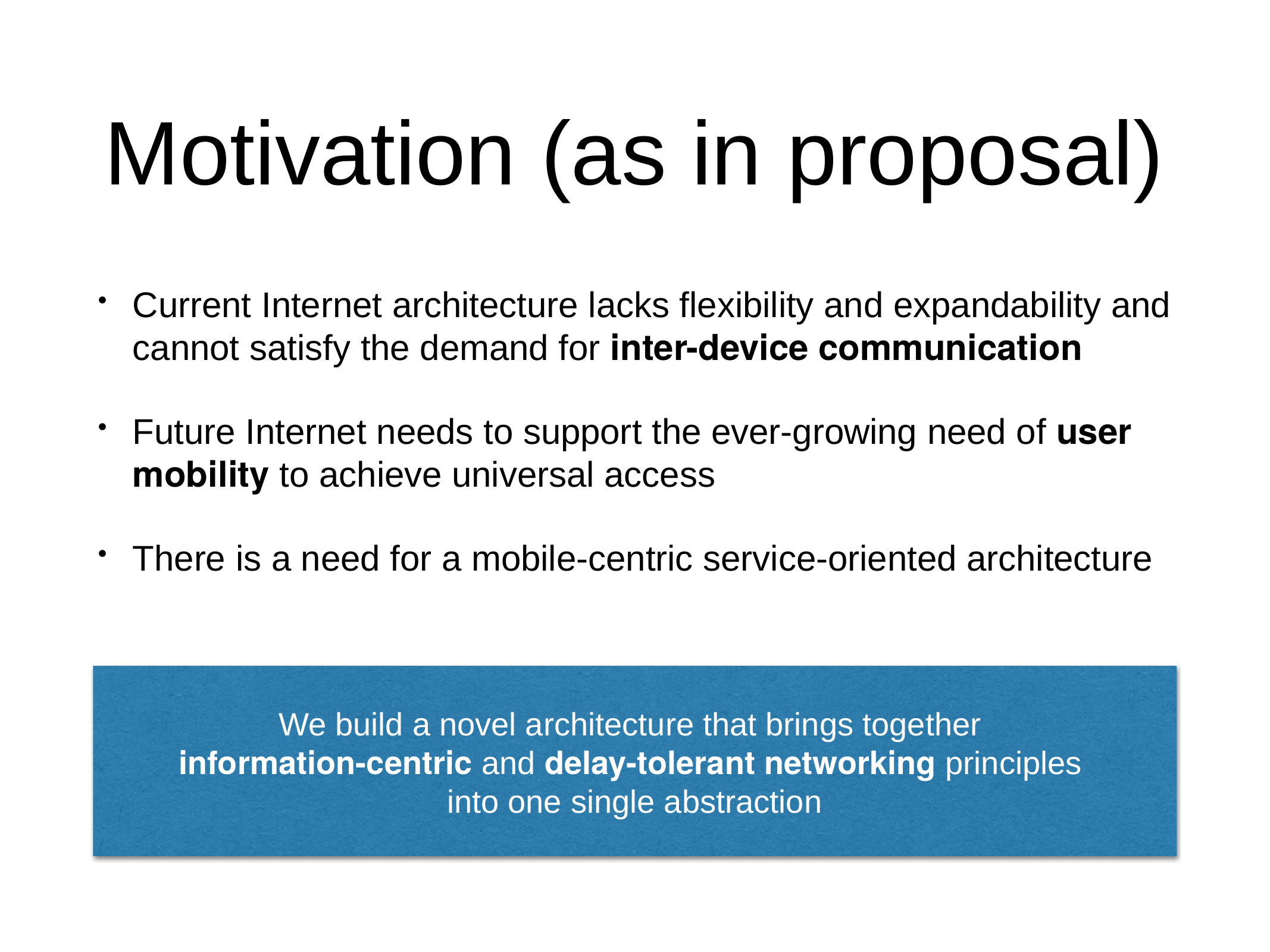

# Motivation (as in proposal)
Current Internet architecture lacks flexibility and expandability and cannot satisfy the demand for inter-device communication
Future Internet needs to support the ever-growing need of user mobility to achieve universal access
There is a need for a mobile-centric service-oriented architecture
We build a novel architecture that brings together
information-centric and delay-tolerant networking principles
into one single abstraction